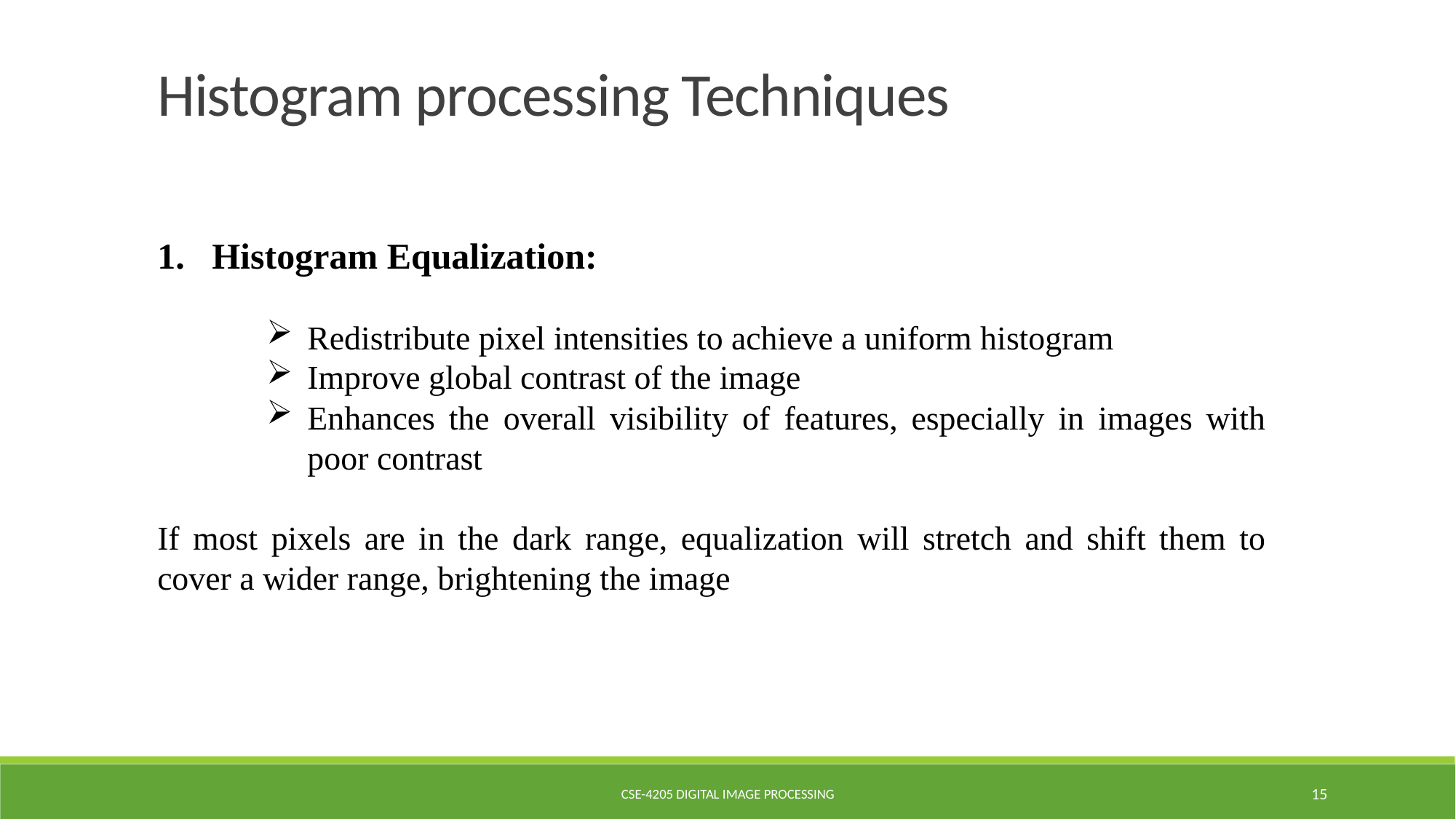

Histogram processing Techniques

Histogram Equalization:

Redistribute pixel intensities to achieve a uniform histogram
Improve global contrast of the image
Enhances the overall visibility of features, especially in images with poor contrast

If most pixels are in the dark range, equalization will stretch and shift them to cover a wider range, brightening the image
CSE-4205 Digital Image Processing
15